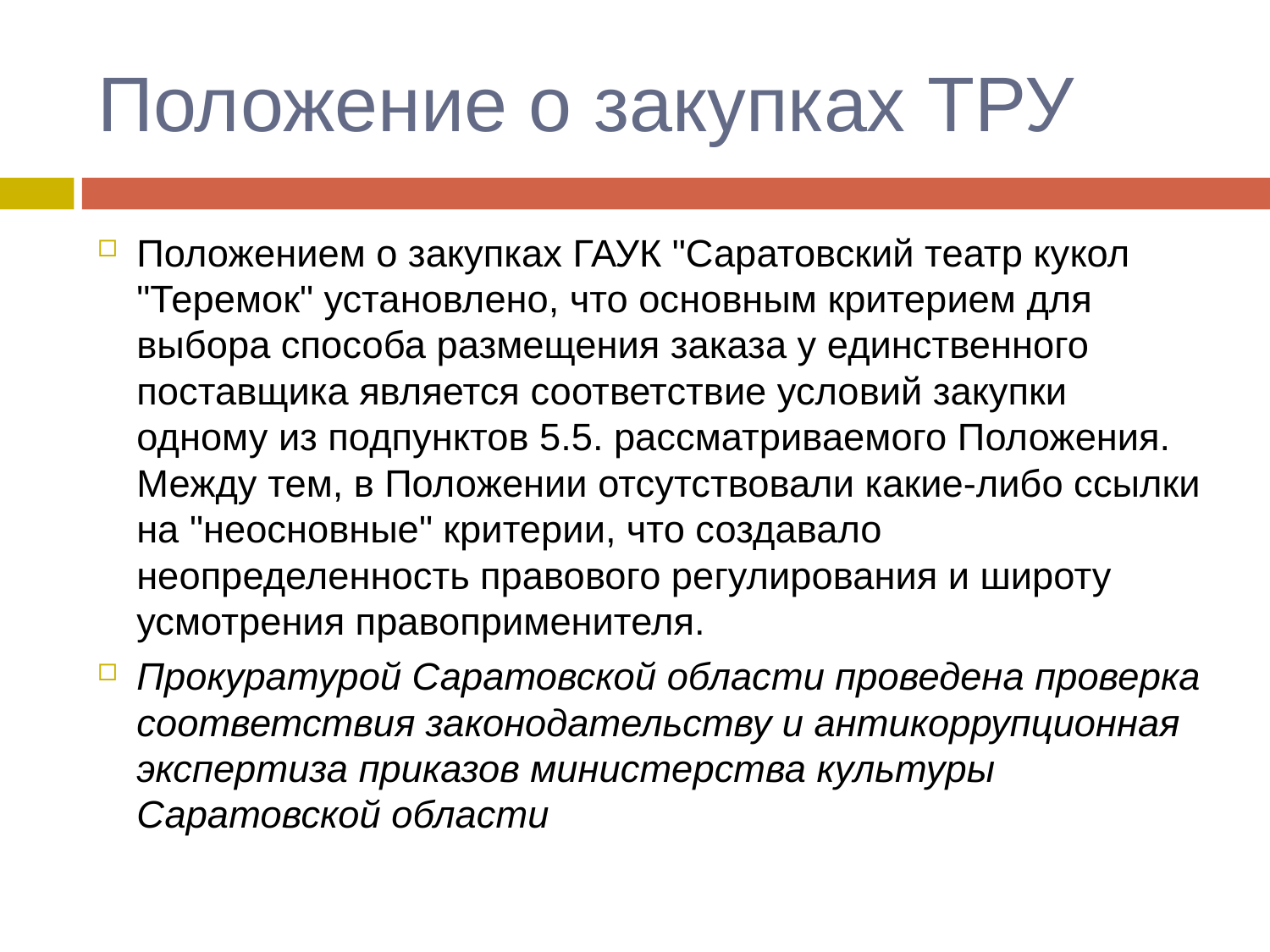

# Положение о закупках ТРУ
Положением о закупках ГАУК "Саратовский театр кукол "Теремок" установлено, что основным критерием для выбора способа размещения заказа у единственного поставщика является соответствие условий закупки одному из подпунктов 5.5. рассматриваемого Положения. Между тем, в Положении отсутствовали какие-либо ссылки на "неосновные" критерии, что создавало неопределенность правового регулирования и широту усмотрения правоприменителя.
Прокуратурой Саратовской области проведена проверка соответствия законодательству и антикоррупционная экспертиза приказов министерства культуры Саратовской области